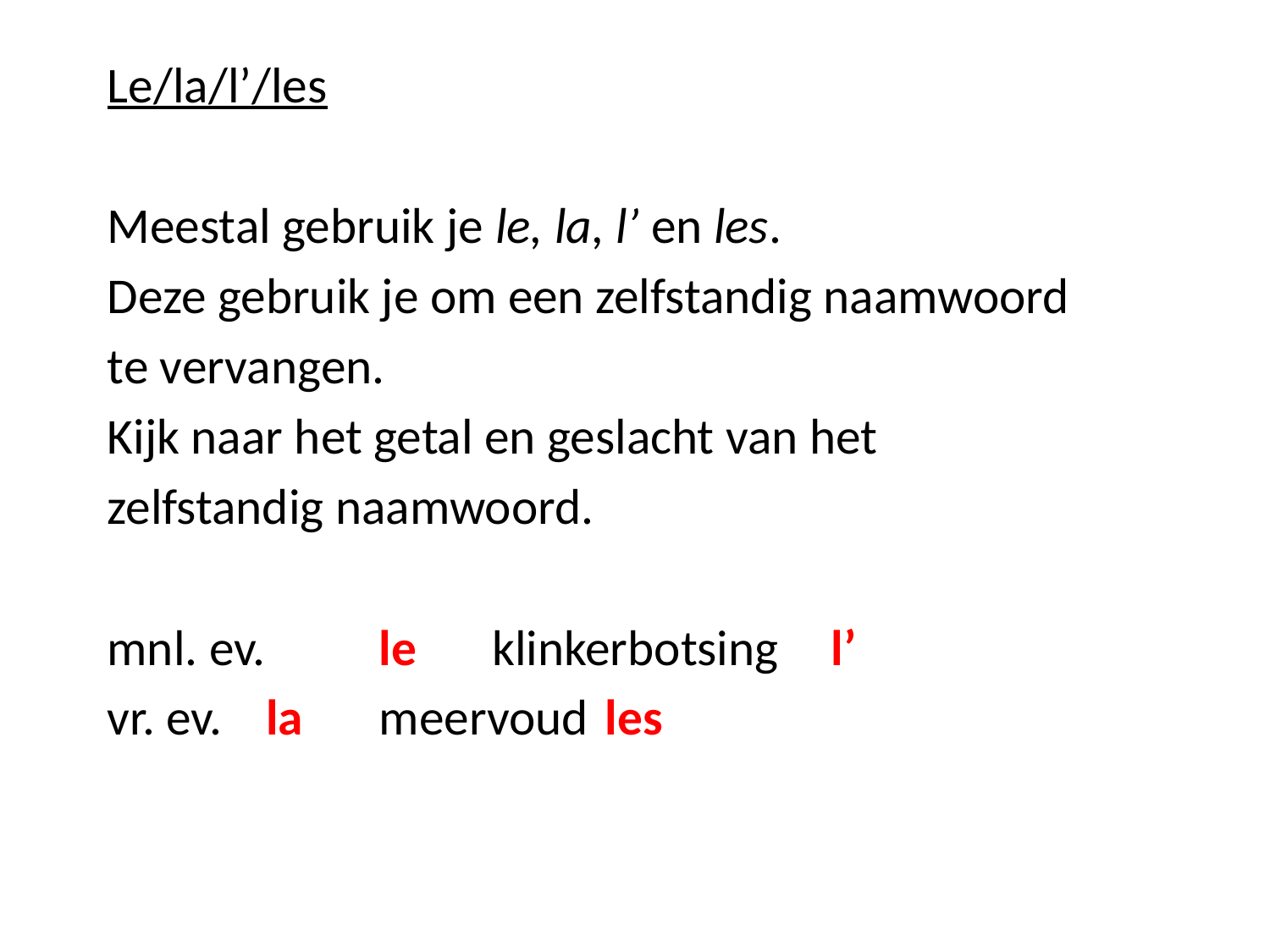

Le/la/l’/les

Meestal gebruik je le, la, l’ en les.
Deze gebruik je om een zelfstandig naamwoord
te vervangen.
Kijk naar het getal en geslacht van het
zelfstandig naamwoord.

mnl. ev. 	le		klinkerbotsing	l’
vr. ev.		la		meervoud		les